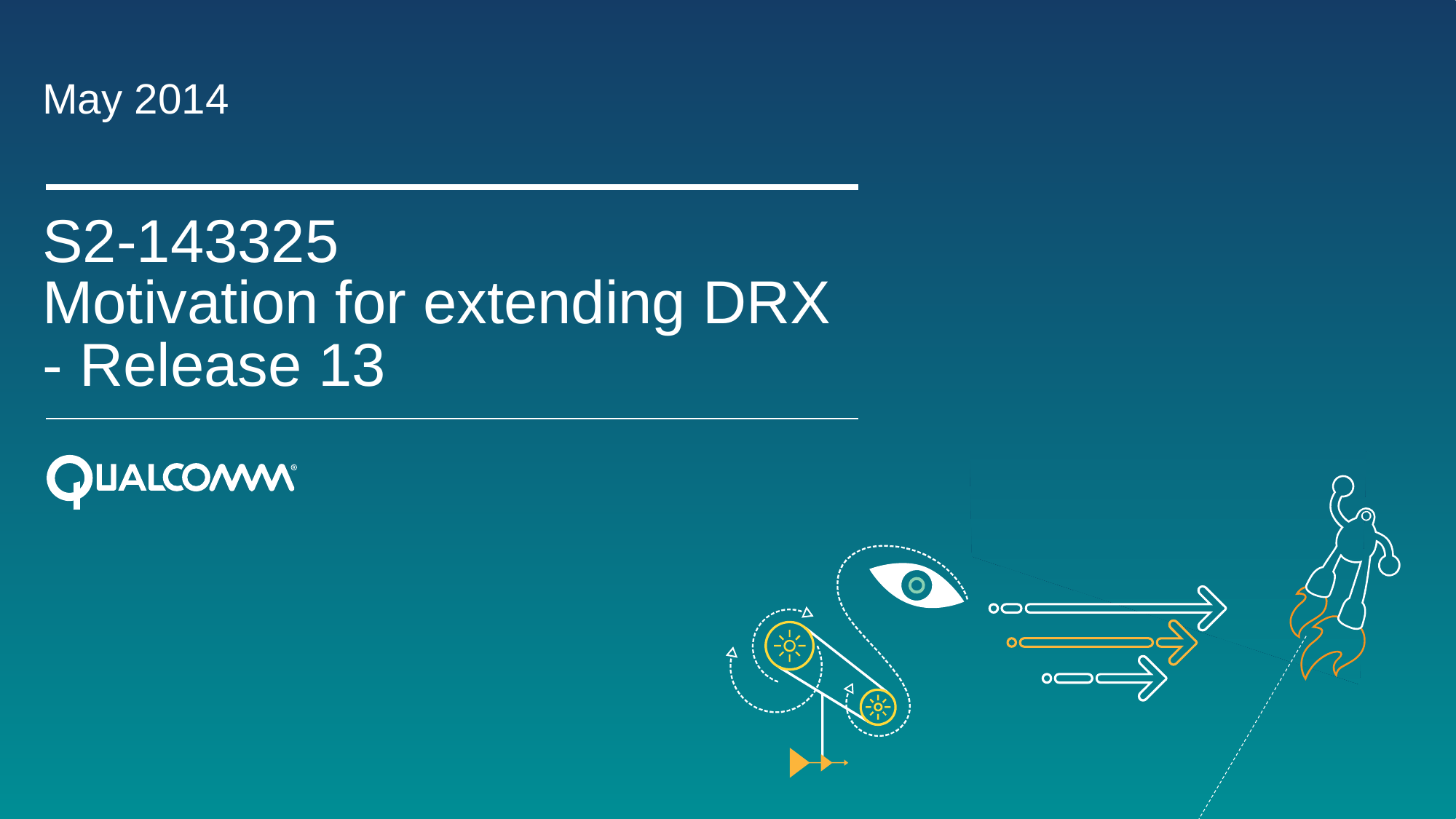

May 2014
# S2-143325 Motivation for extending DRX - Release 13